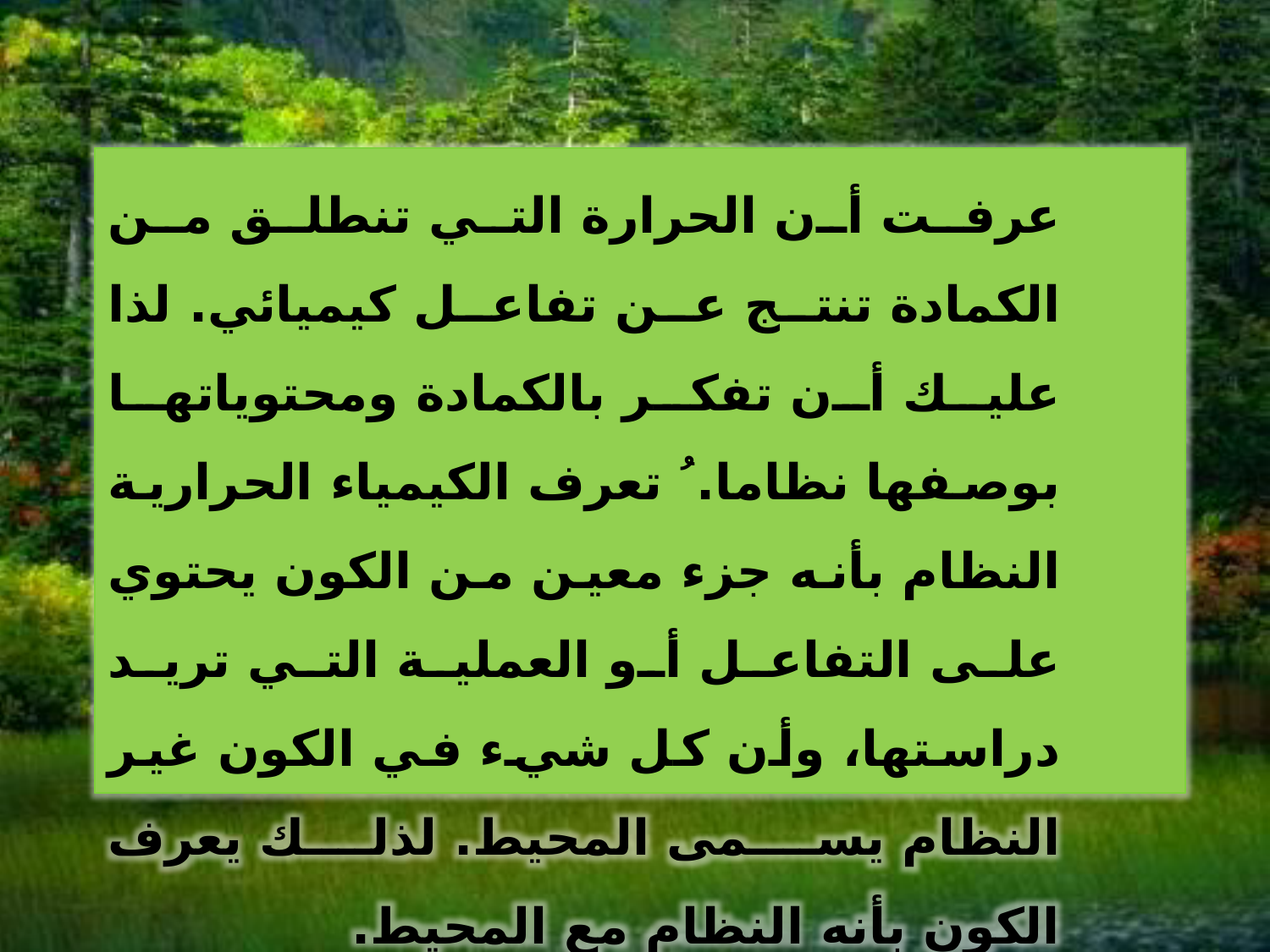

عرفت أن الحرارة التي تنطلق من الكمادة تنتج عن تفاعل كيميائي. لذا عليك أن تفكر بالكمادة ومحتوياتها بوصفها نظاما. ُ تعرف الكيمياء الحرارية النظام بأنه جزء معين من الكون يحتوي على التفاعل أو العملية التي تريد دراستها، وأن كل شيء في الكون غير النظام يسمى المحيط. لذلك يعرف الكون بأنه النظام مع المحيط.
الكون = النظام + المحيط